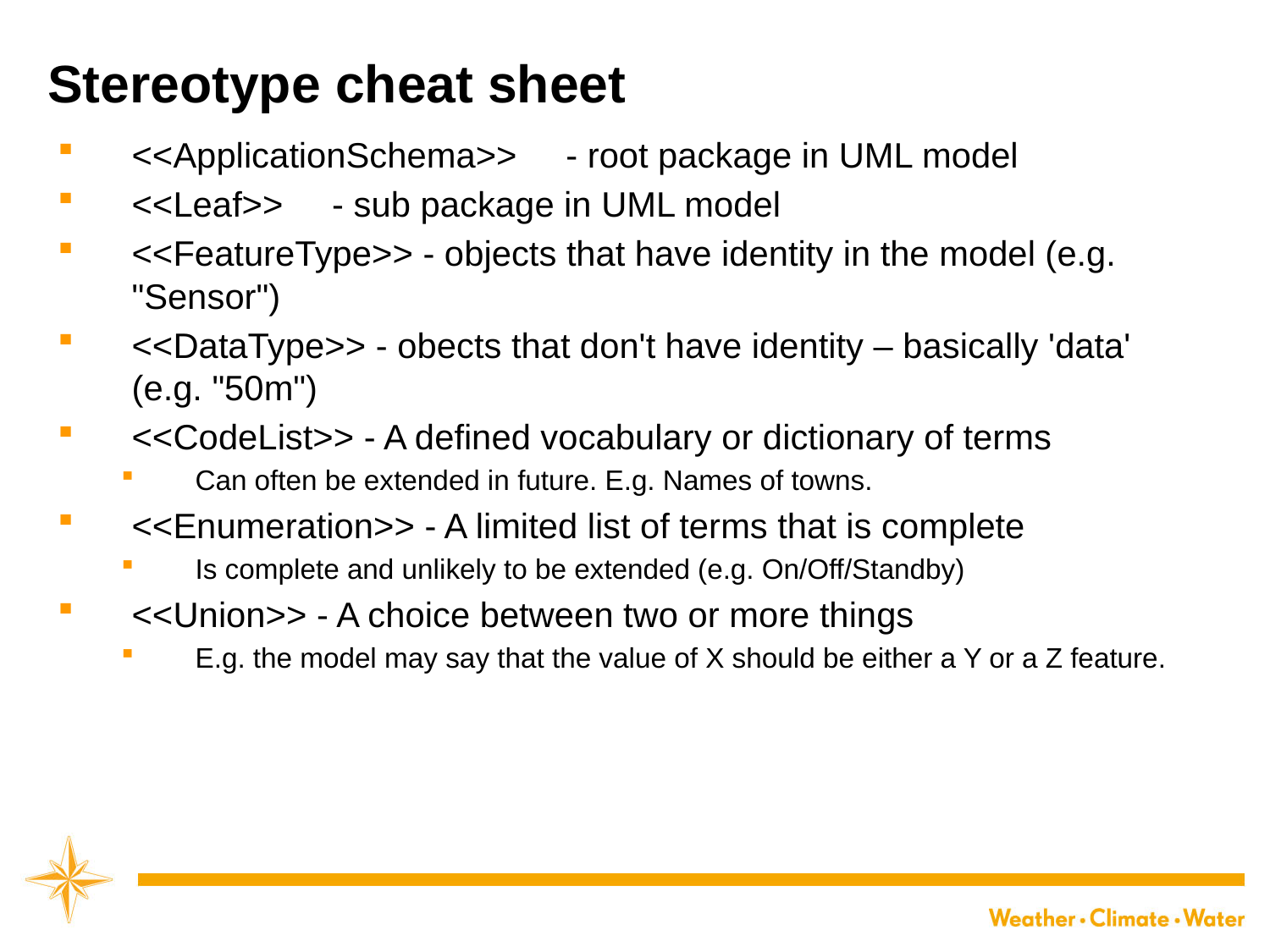

# Stereotype cheat sheet
<<ApplicationSchema>>     - root package in UML model
<<Leaf>>     - sub package in UML model
<<FeatureType>> - objects that have identity in the model (e.g. "Sensor")
<<DataType>> - obects that don't have identity – basically 'data' (e.g. "50m")
<<CodeList>> - A defined vocabulary or dictionary of terms
Can often be extended in future. E.g. Names of towns.
<<Enumeration>> - A limited list of terms that is complete
Is complete and unlikely to be extended (e.g. On/Off/Standby)
<<Union>> - A choice between two or more things
E.g. the model may say that the value of X should be either a Y or a Z feature.